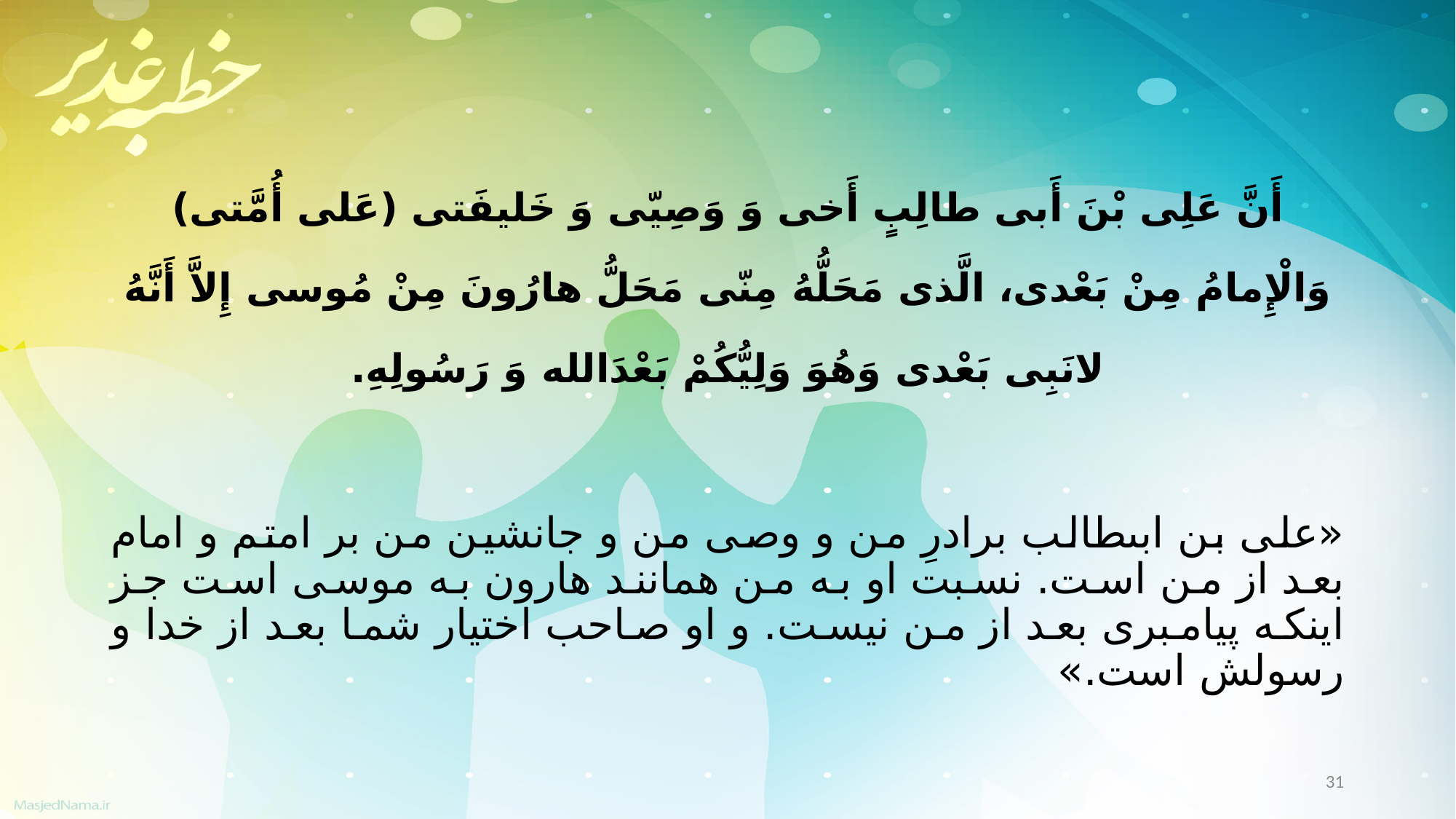

أَنَّ عَلِی بْنَ أَبی طالِبٍ أَخی وَ وَصِیّی وَ خَلیفَتی (عَلی أُمَّتی) وَالْإِمامُ مِنْ بَعْدی، الَّذی مَحَلُّهُ مِنّی مَحَلُّ هارُونَ مِنْ مُوسی إِلاَّ أَنَّهُ لانَبِی بَعْدی وَهُوَ وَلِیُّکُمْ بَعْدَالله وَ رَسُولِهِ.
«على بن ابى‏طالب برادرِ من و وصى من و جانشین من بر امتم و امام بعد از من است. نسبت او به من همانند هارون به موسى است جز اینکه پیامبرى بعد از من نیست. و او صاحب اختیار شما بعد از خدا و رسولش است.»
31